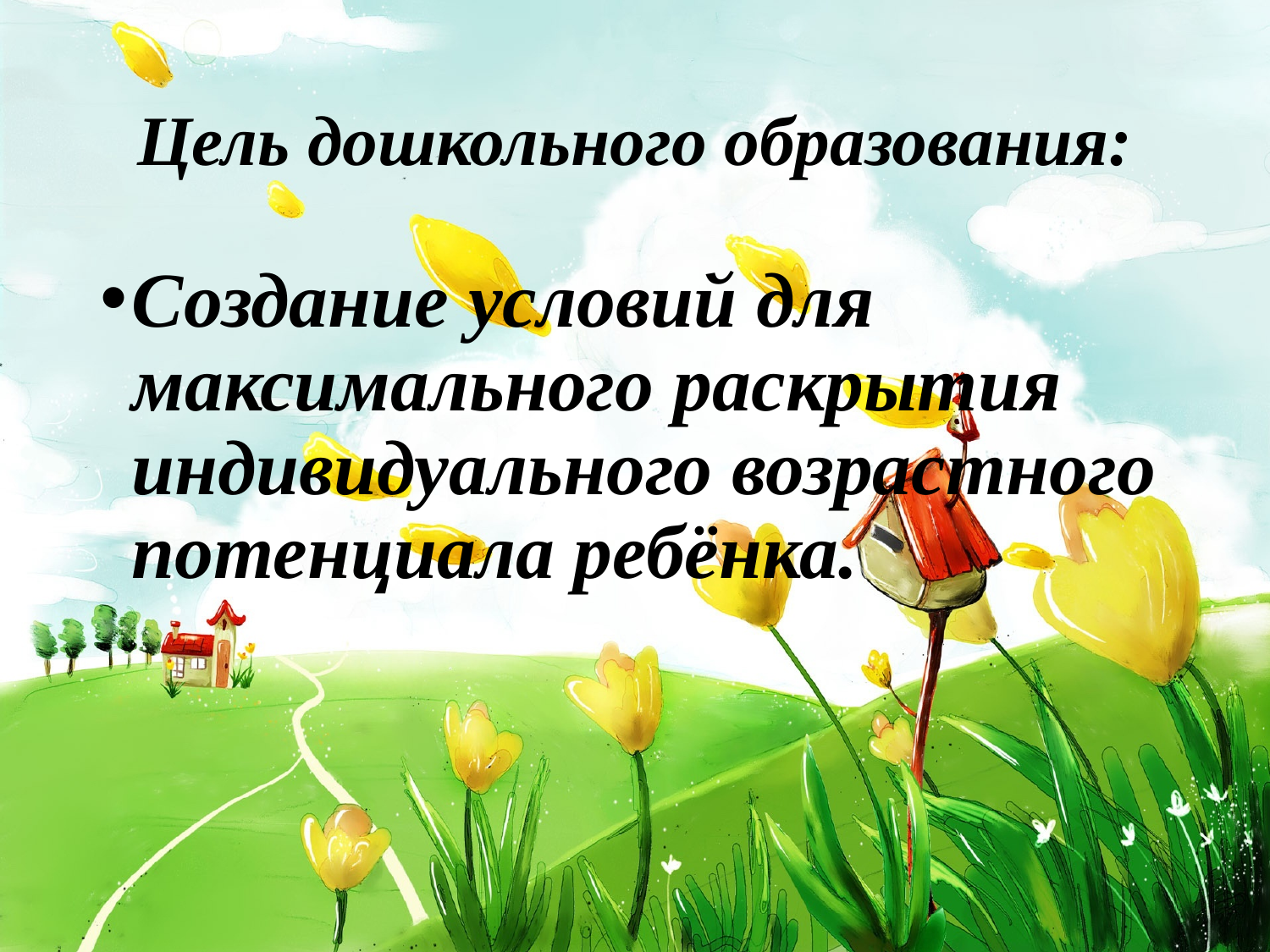

# Цель дошкольного образования:
Создание условий для максимального раскрытия индивидуального возрастного потенциала ребёнка.